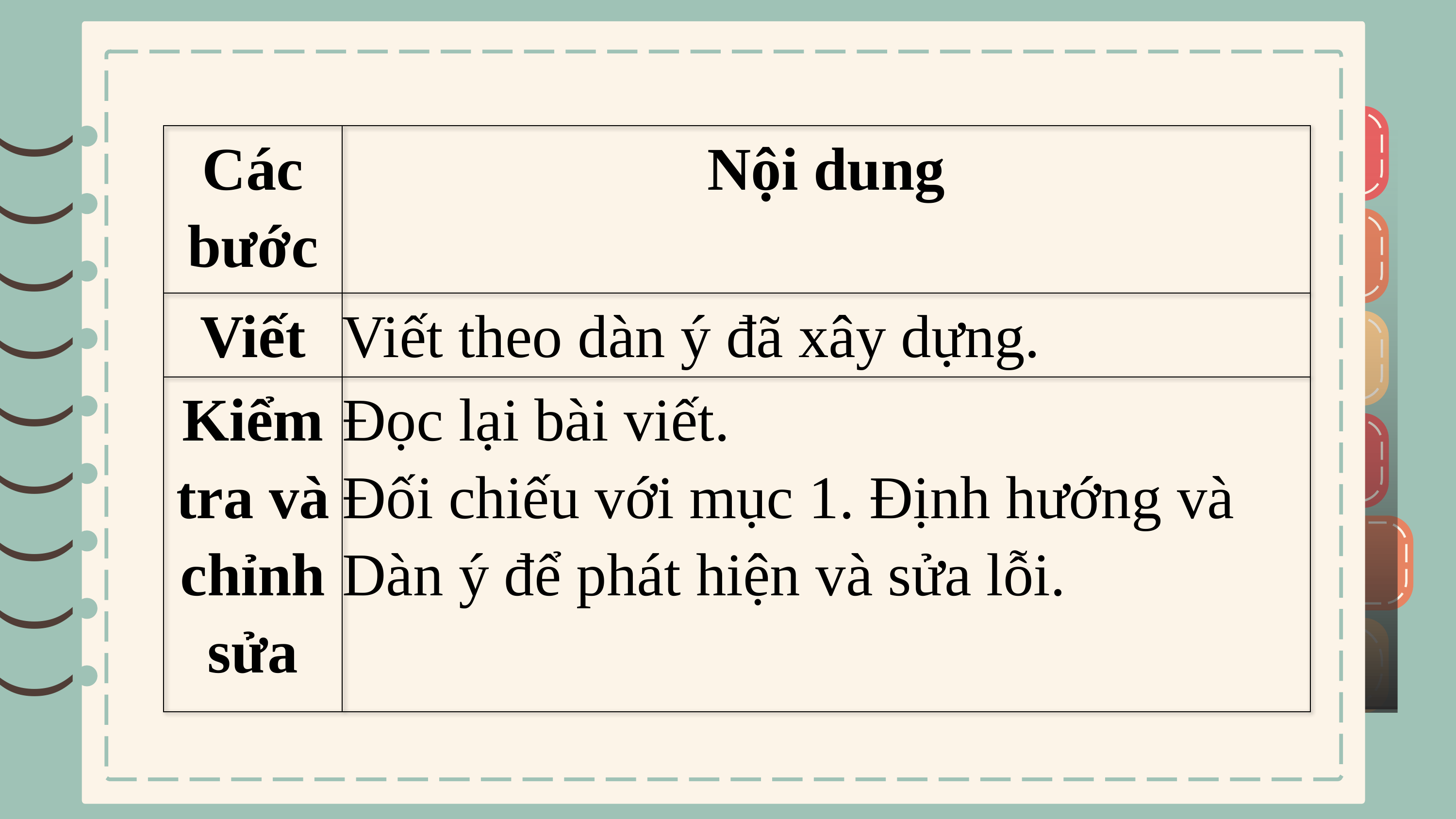

)
)
)
)
)
)
)
)
)

| Các bước | Nội dung |
| --- | --- |
| Viết | Viết theo dàn ý đã xây dựng. |
| Kiểm tra và chỉnh sửa | Đọc lại bài viết. Đối chiếu với mục 1. Định hướng và Dàn ý để phát hiện và sửa lỗi. |
)
)
)
)
)
)
)
)
)